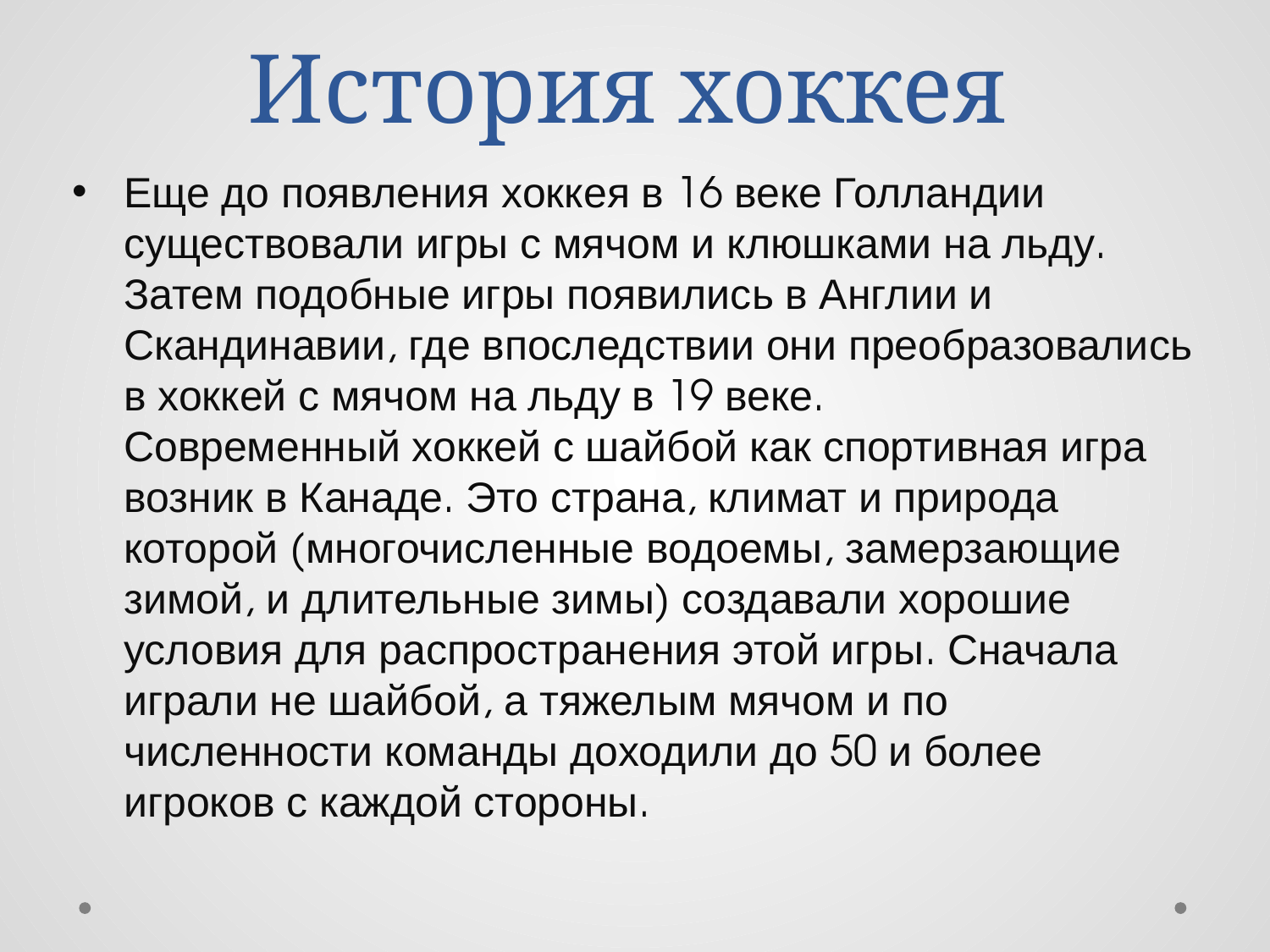

# История хоккея
Еще до появления хоккея в 16 веке Голландии существовали игры с мячом и клюшками на льду. Затем подобные игры появились в Англии и Скандинавии, где впоследствии они преобразовались в хоккей с мячом на льду в 19 веке.
Современный хоккей с шайбой как спортивная игра возник в Канаде. Это страна, климат и природа которой (многочисленные водоемы, замерзающие зимой, и длительные зимы) создавали хорошие условия для распространения этой игры. Сначала играли не шайбой, а тяжелым мячом и по численности команды доходили до 50 и более игроков с каждой стороны.